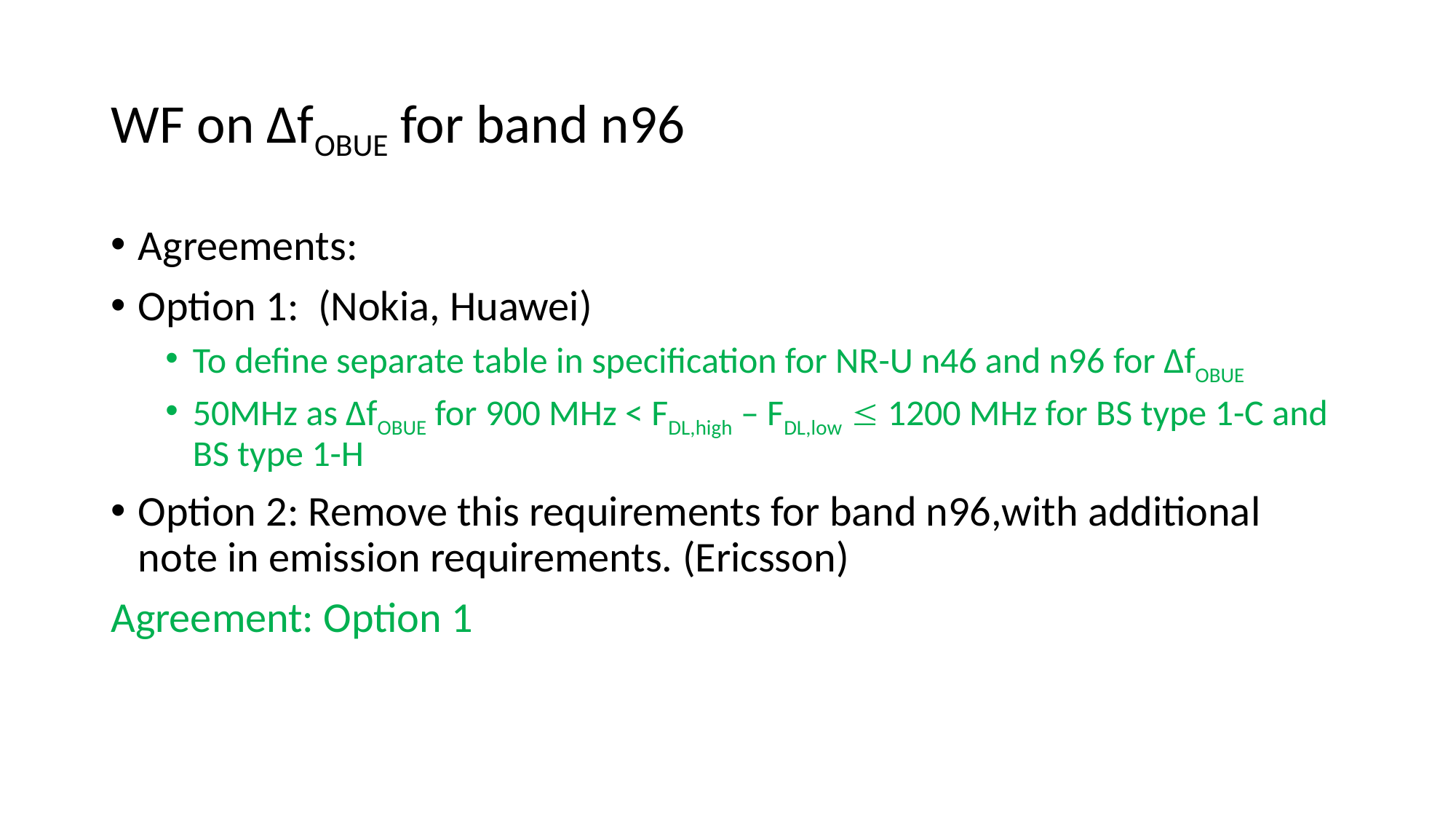

# WF on ΔfOBUE for band n96
Agreements:
Option 1:  (Nokia, Huawei)
To define separate table in specification for NR-U n46 and n96 for ΔfOBUE
50MHz as ΔfOBUE for 900 MHz < FDL,high – FDL,low ≤ 1200 MHz for BS type 1-C and BS type 1-H
Option 2: Remove this requirements for band n96,with additional note in emission requirements. (Ericsson)
Agreement: Option 1